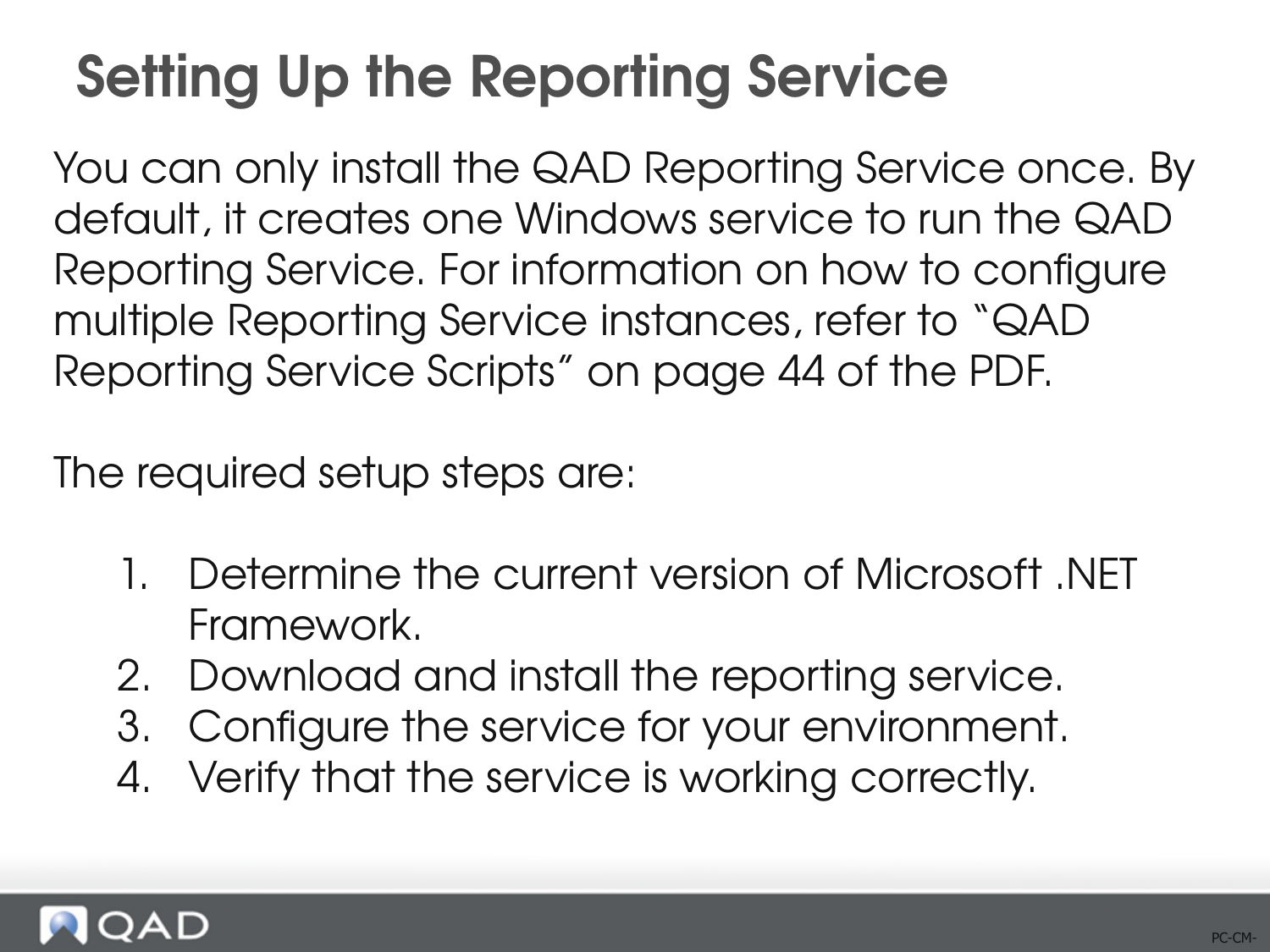

# Setting Up the Reporting Service
You can only install the QAD Reporting Service once. By default, it creates one Windows service to run the QAD Reporting Service. For information on how to configure multiple Reporting Service instances, refer to “QAD Reporting Service Scripts” on page 44 of the PDF.

The required setup steps are:

Determine the current version of Microsoft .NET Framework.
Download and install the reporting service.
Configure the service for your environment.
Verify that the service is working correctly.
PC-CM-